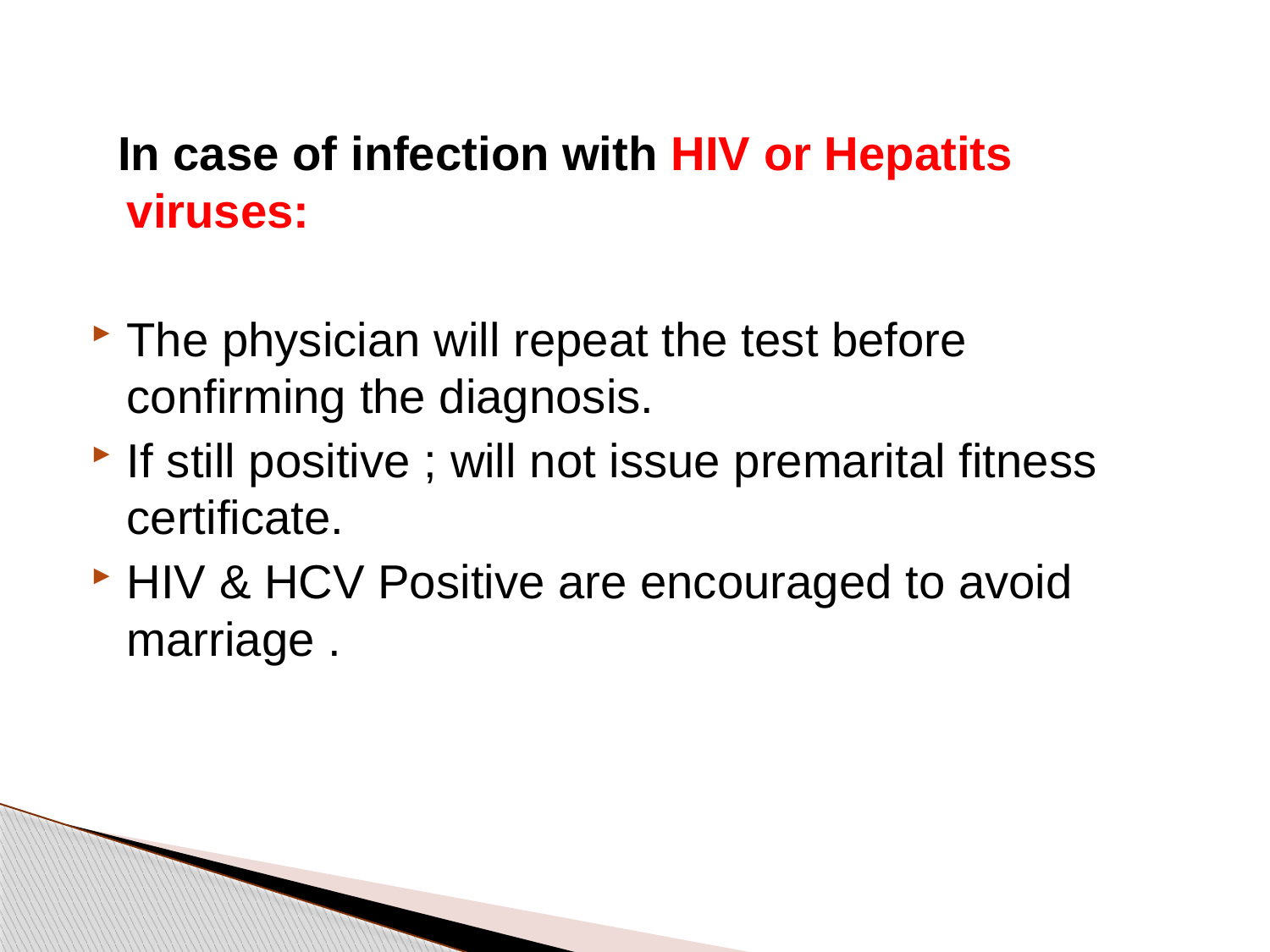

In case of infection with HIV or Hepatits viruses:

The physician will repeat the test before confirming the diagnosis.
If still positive ; will not issue premarital fitness certificate.
HIV & HCV Positive are encouraged to avoid marriage .